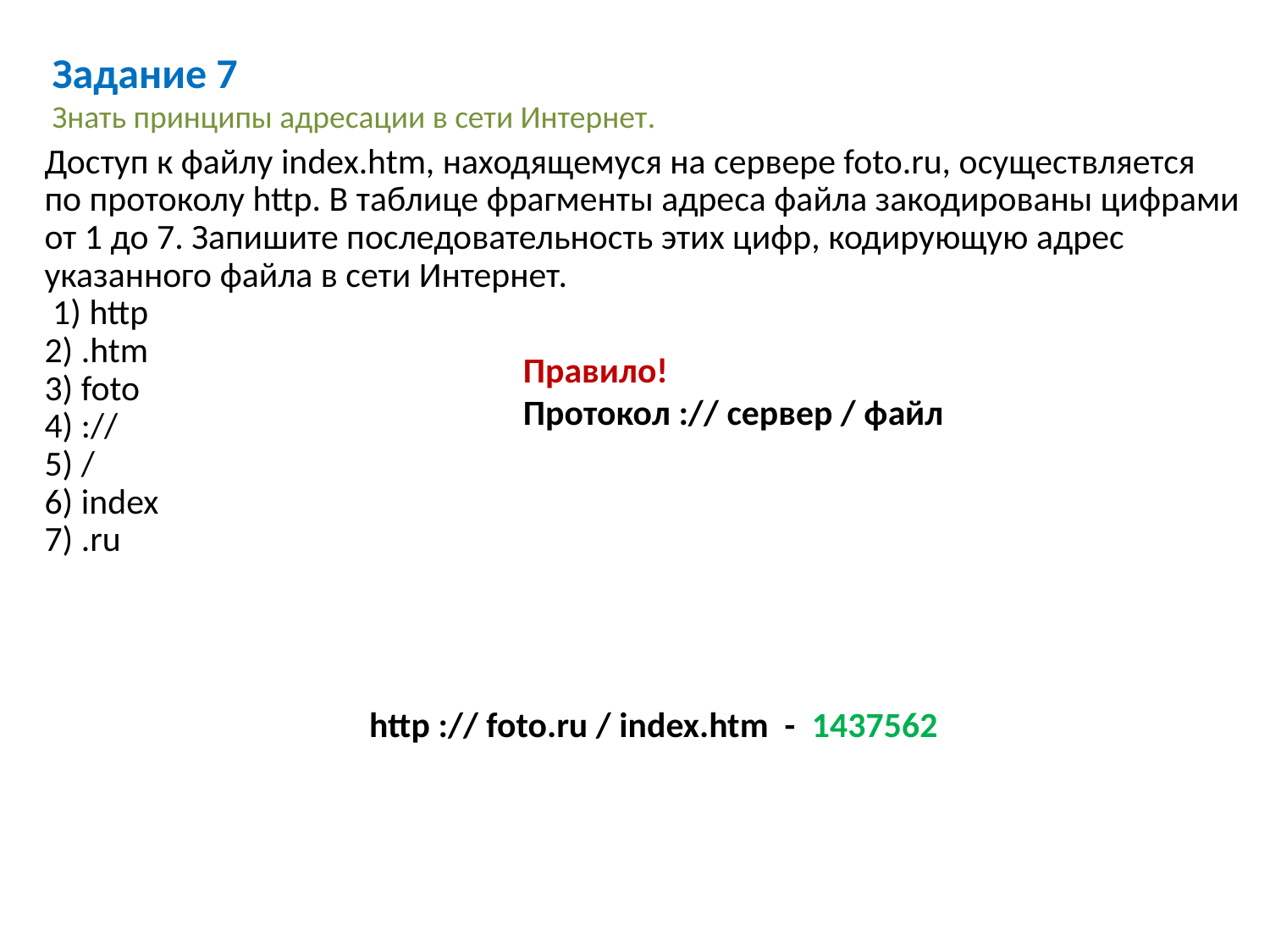

Задание 7
Знать принципы адресации в сети Интернет.
| Доступ к файлу index.htm, находящемуся на сервере foto.ru, осуществляется по протоколу http. В таблице фрагменты адреса файла закодированы цифрами от 1 до 7. Запишите последовательность этих цифр, кодирующую адрес указанного файла в сети Интернет.  1) http 2) .htm 3) foto 4) :// 5) / 6) index 7) .ru |
| --- |
Правило!
Протокол :// сервер / файл
http :// foto.ru / index.htm  -  1437562